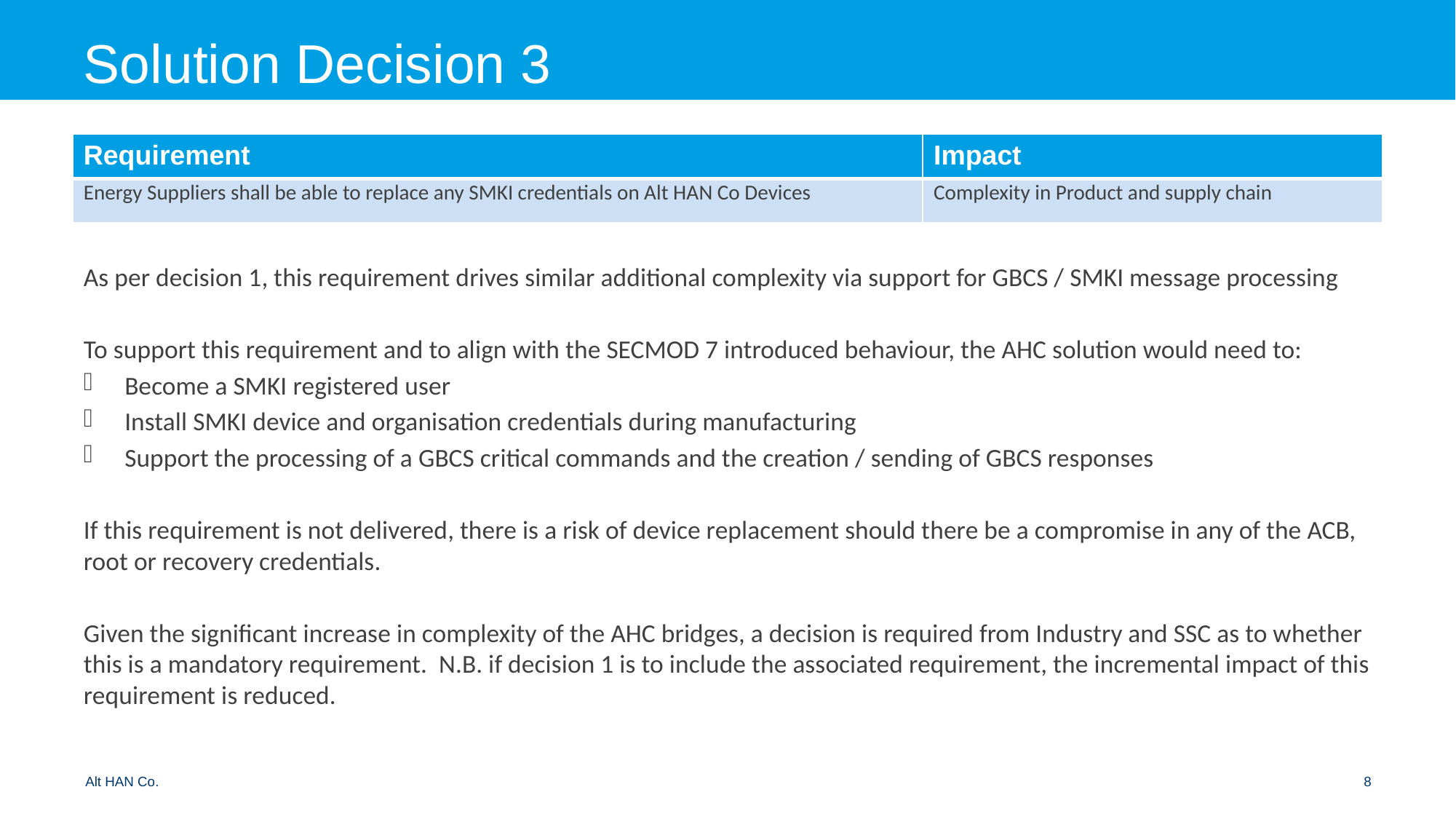

# Solution Decision 3
| Requirement | Impact |
| --- | --- |
| Energy Suppliers shall be able to replace any SMKI credentials on Alt HAN Co Devices | Complexity in Product and supply chain |
As per decision 1, this requirement drives similar additional complexity via support for GBCS / SMKI message processing

To support this requirement and to align with the SECMOD 7 introduced behaviour, the AHC solution would need to:
Become a SMKI registered user
Install SMKI device and organisation credentials during manufacturing
Support the processing of a GBCS critical commands and the creation / sending of GBCS responses

If this requirement is not delivered, there is a risk of device replacement should there be a compromise in any of the ACB, root or recovery credentials.

Given the significant increase in complexity of the AHC bridges, a decision is required from Industry and SSC as to whether this is a mandatory requirement.  N.B. if decision 1 is to include the associated requirement, the incremental impact of this requirement is reduced.
Alt HAN Co.
8